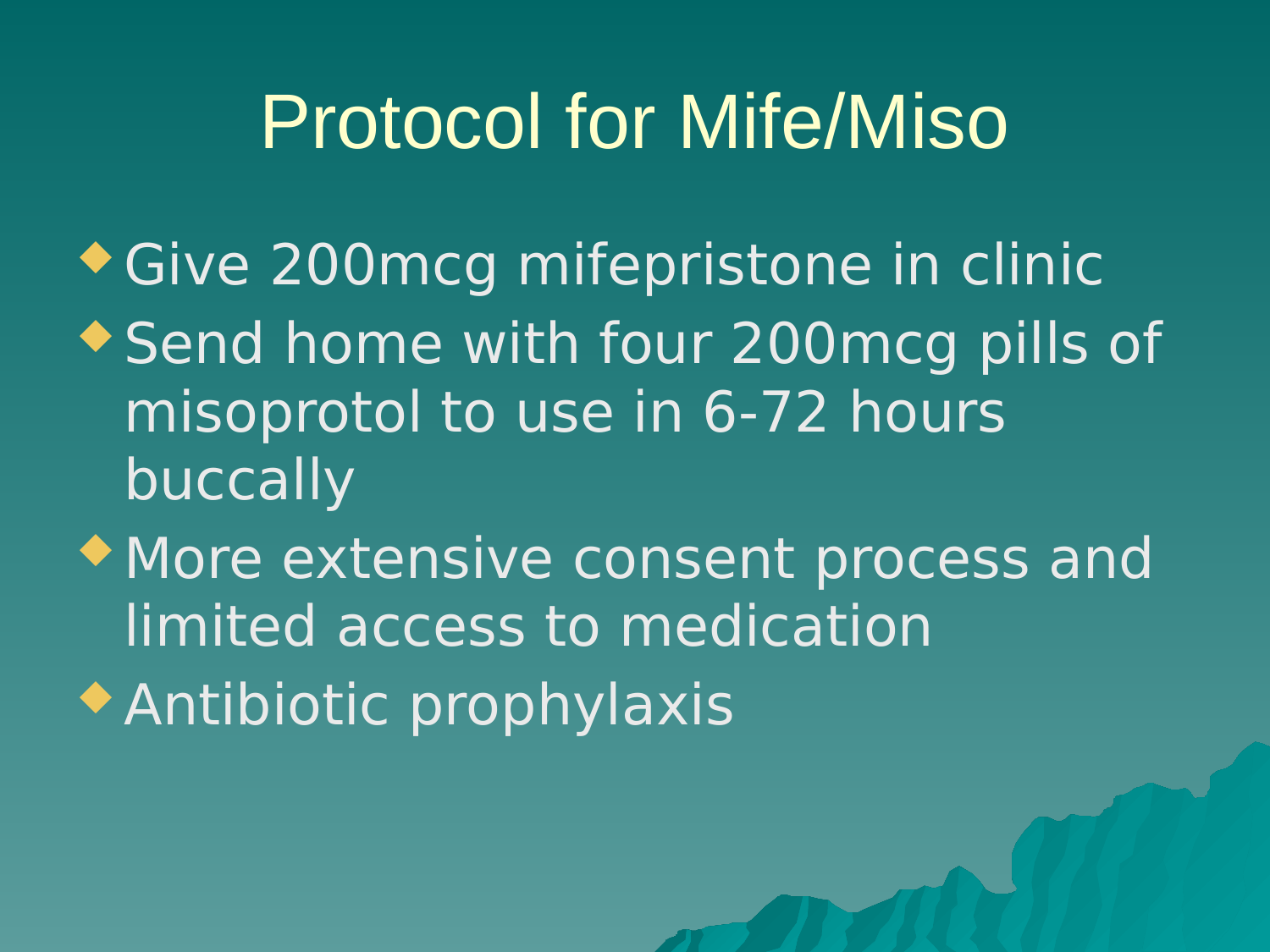

# Protocol for Mife/Miso
Give 200mcg mifepristone in clinic
Send home with four 200mcg pills of misoprotol to use in 6-72 hours  buccally
More extensive consent process and limited access to medication
Antibiotic prophylaxis